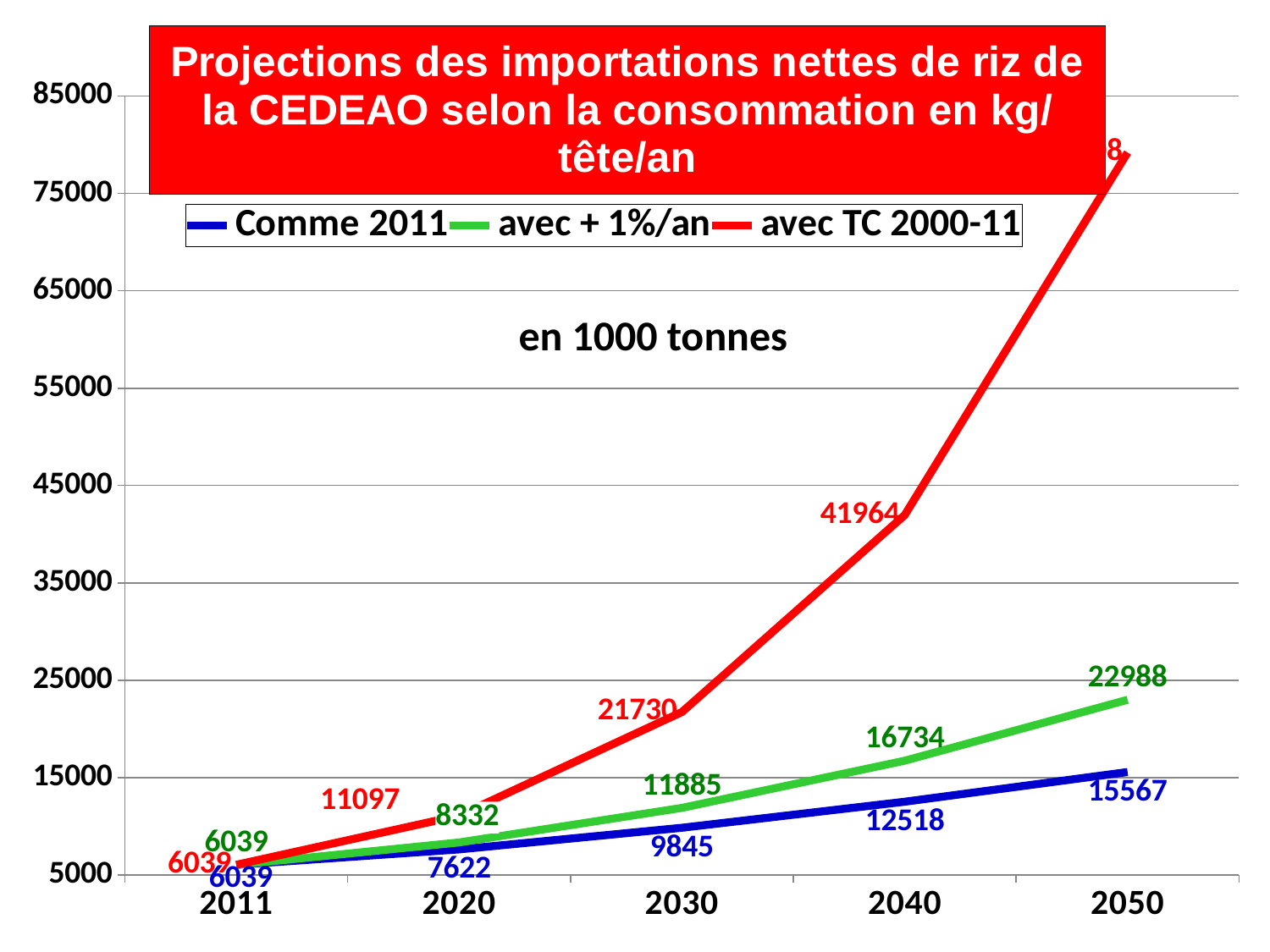

### Chart: Projections des importations nettes de riz de
la CEDEAO selon la consommation en kg/tête/an

| Category | Comme 2011 | avec + 1%/an | avec TC 2000-11 |
|---|---|---|---|
| 2011 | 6039.0 | 6039.0 | 6039.0 |
| 2020 | 7622.0 | 8332.0 | 11097.0 |
| 2030 | 9845.0 | 11885.0 | 21730.0 |
| 2040 | 12518.0 | 16734.0 | 41964.0 |
| 2050 | 15567.0 | 22988.0 | 79208.0 |
en 1000 tonnes